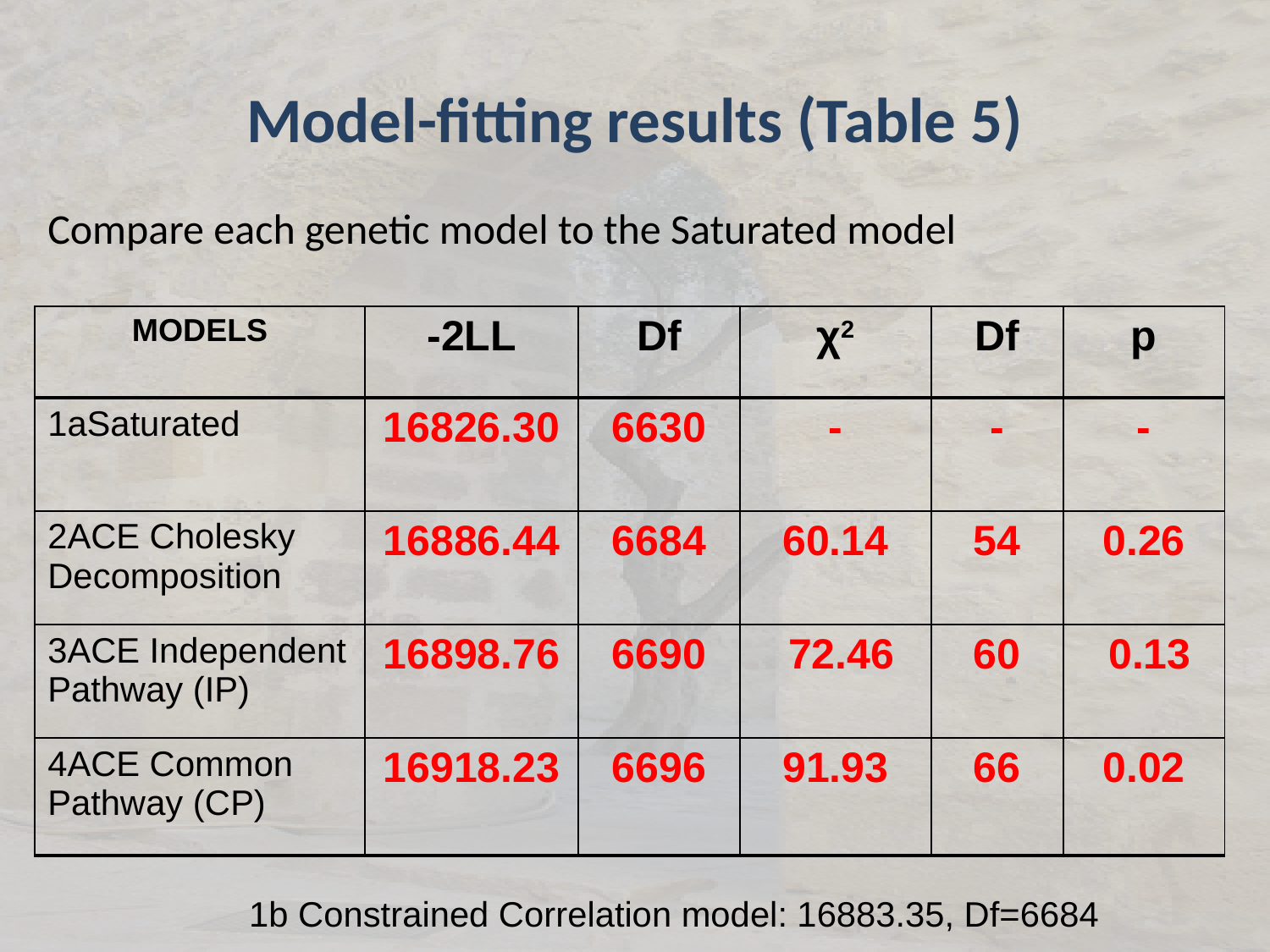

# Model-fitting results (Table 5)
Compare each genetic model to the Saturated model

| MODELS | -2LL | Df | χ2 | Df | p |
| --- | --- | --- | --- | --- | --- |
| 1aSaturated | 16826.30 | 6630 | - | - | - |
| 2ACE Cholesky Decomposition | 16886.44 | 6684 | 60.14 | 54 | 0.26 |
| 3ACE Independent Pathway (IP) | 16898.76 | 6690 | 72.46 | 60 | 0.13 |
| 4ACE Common Pathway (CP) | 16918.23 | 6696 | 91.93 | 66 | 0.02 |

1b Constrained Correlation model: 16883.35, Df=6684